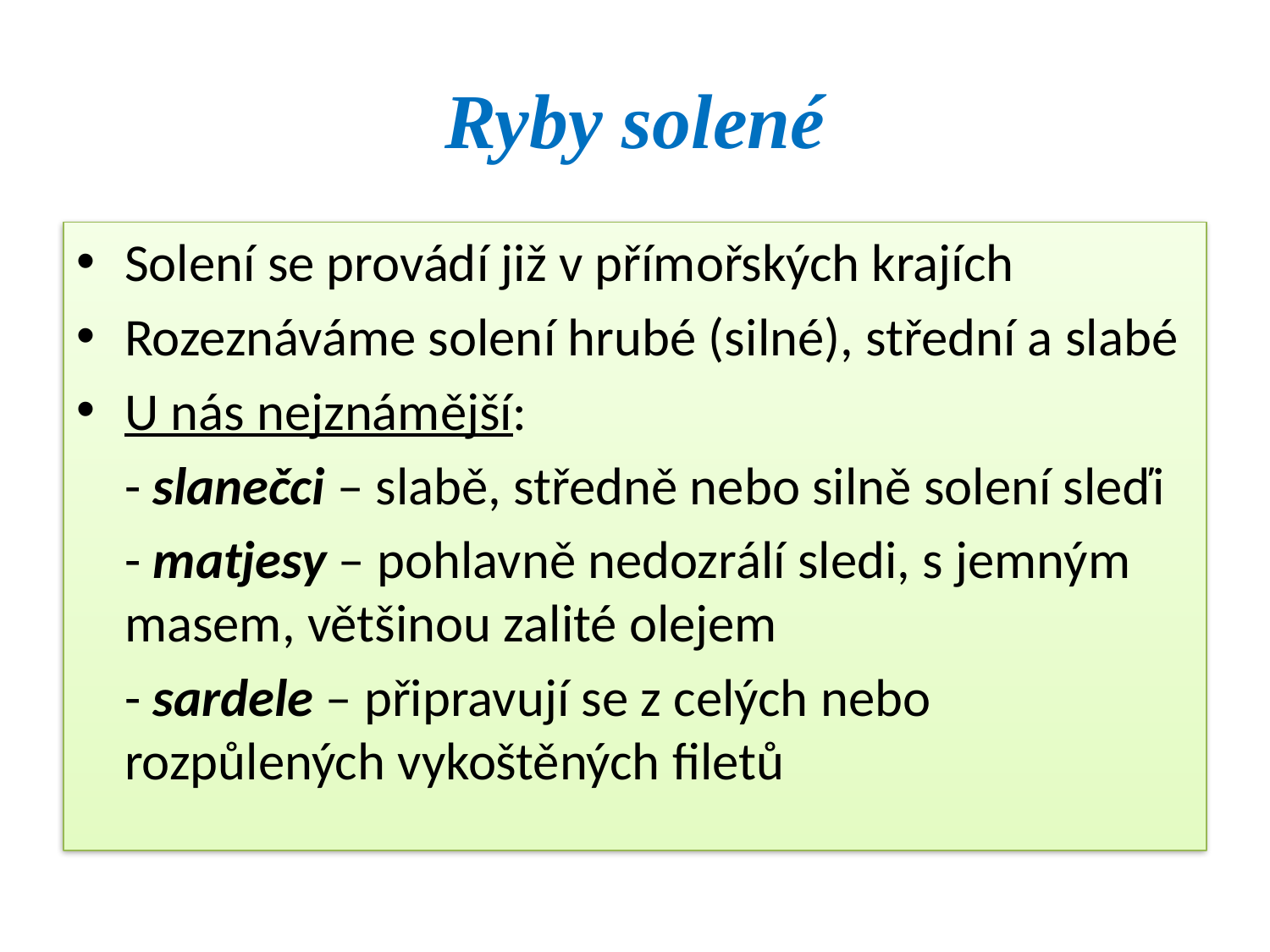

# Ryby solené
Solení se provádí již v přímořských krajích
Rozeznáváme solení hrubé (silné), střední a slabé
U nás nejznámější:
	- slanečci – slabě, středně nebo silně solení sleďi
	- matjesy – pohlavně nedozrálí sledi, s jemným masem, většinou zalité olejem
	- sardele – připravují se z celých nebo rozpůlených vykoštěných filetů